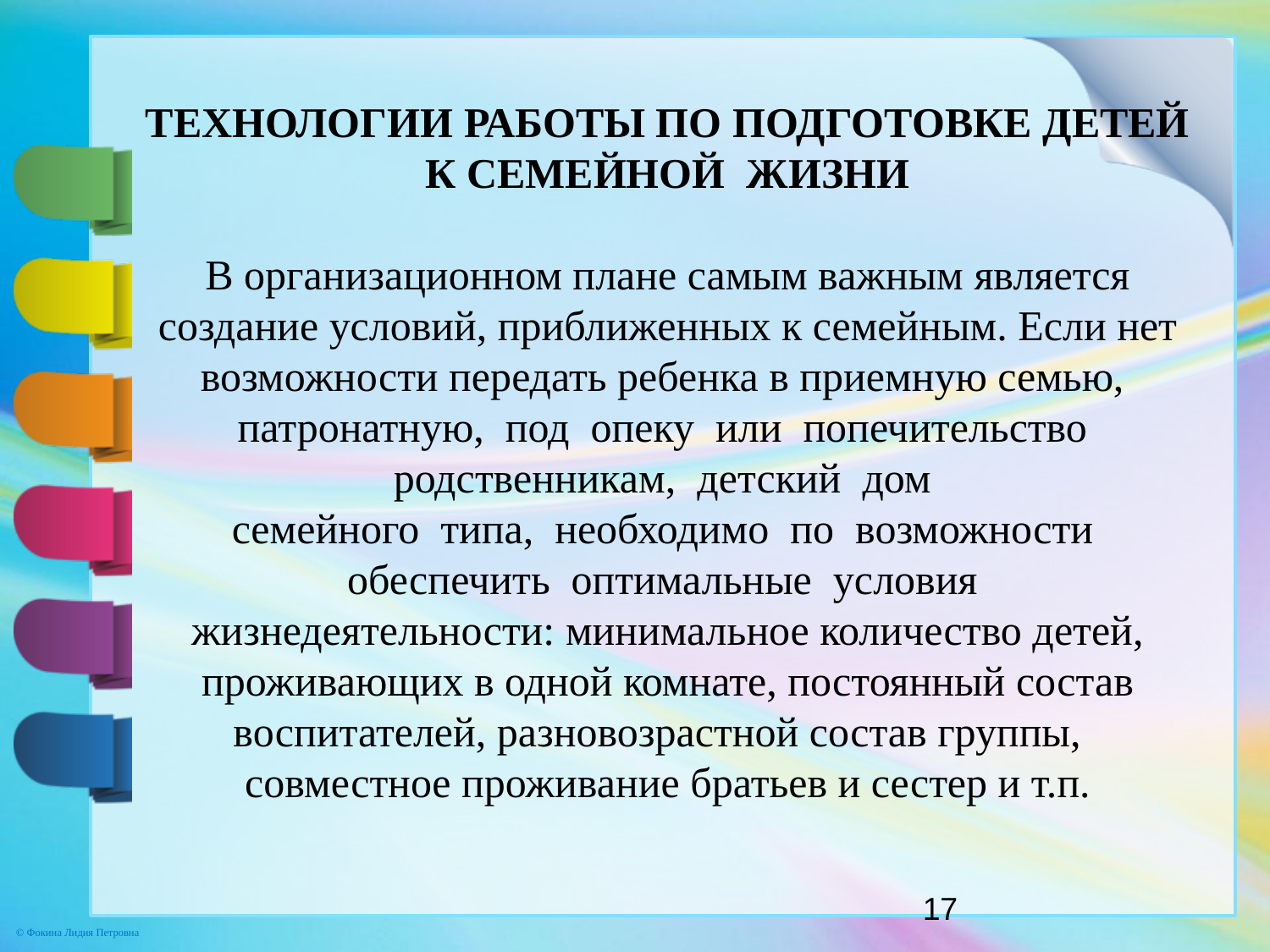

# ТЕХНОЛОГИИ РАБОТЫ ПО ПОДГОТОВКЕ ДЕТЕЙ К СЕМЕЙНОЙ  ЖИЗНИ В организационном плане самым важным является создание условий, приближенных к семейным. Если нет возможности передать ребенка в приемную семью,  патронатную,  под  опеку  или  попечительство  родственникам,  детский  дом семейного  типа,  необходимо  по  возможности  обеспечить  оптимальные  условия жизнедеятельности: минимальное количество детей, проживающих в одной комнате, постоянный состав воспитателей, разновозрастной состав группы, совместное проживание братьев и сестер и т.п.

17